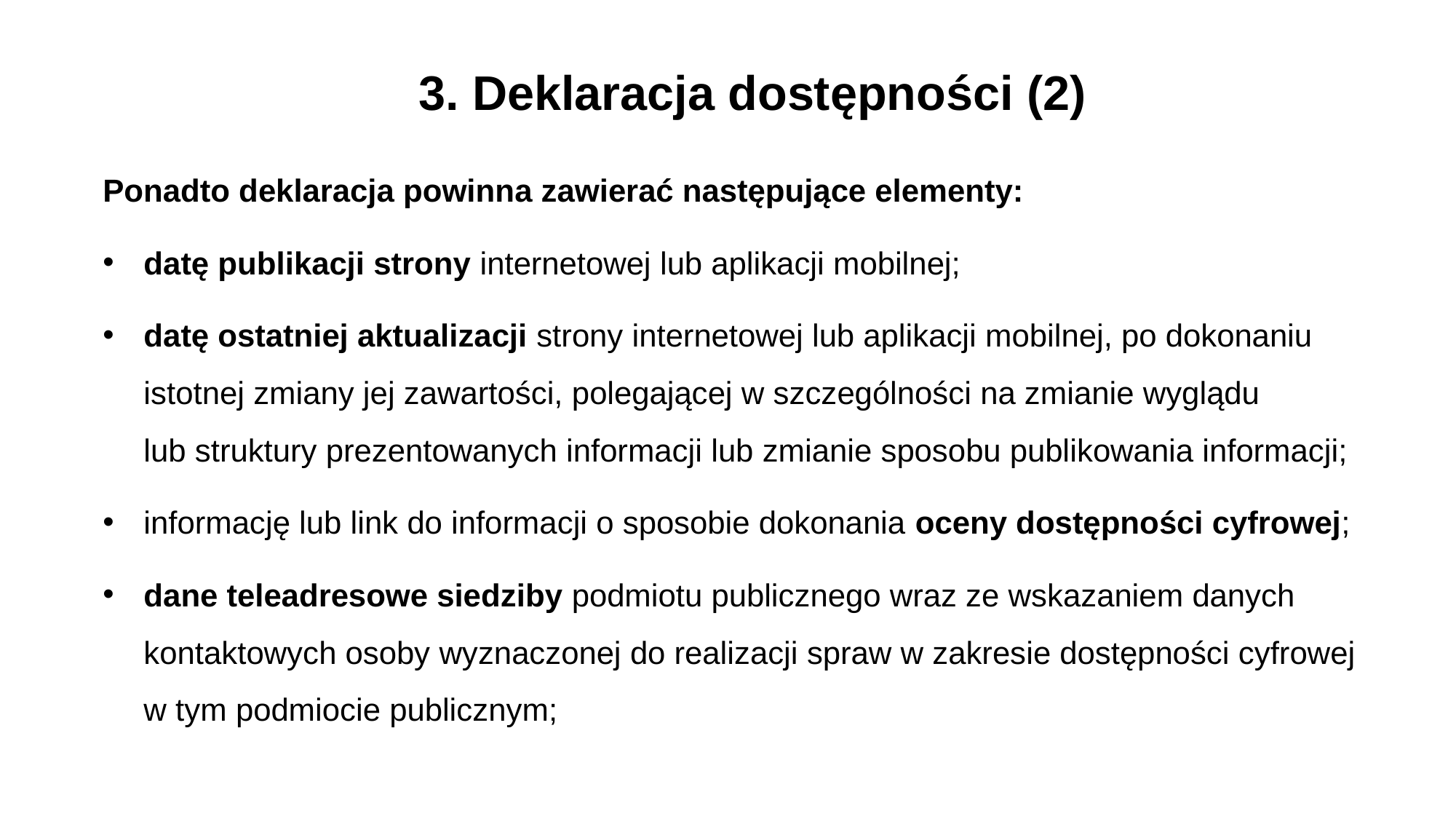

3. Deklaracja dostępności (2)
Ponadto deklaracja powinna zawierać następujące elementy:
datę publikacji strony internetowej lub aplikacji mobilnej;
datę ostatniej aktualizacji strony internetowej lub aplikacji mobilnej, po dokonaniu istotnej zmiany jej zawartości, polegającej w szczególności na zmianie wyglądu
lub struktury prezentowanych informacji lub zmianie sposobu publikowania informacji;
informację lub link do informacji o sposobie dokonania oceny dostępności cyfrowej;
dane teleadresowe siedziby podmiotu publicznego wraz ze wskazaniem danych kontaktowych osoby wyznaczonej do realizacji spraw w zakresie dostępności cyfrowej
w tym podmiocie publicznym;